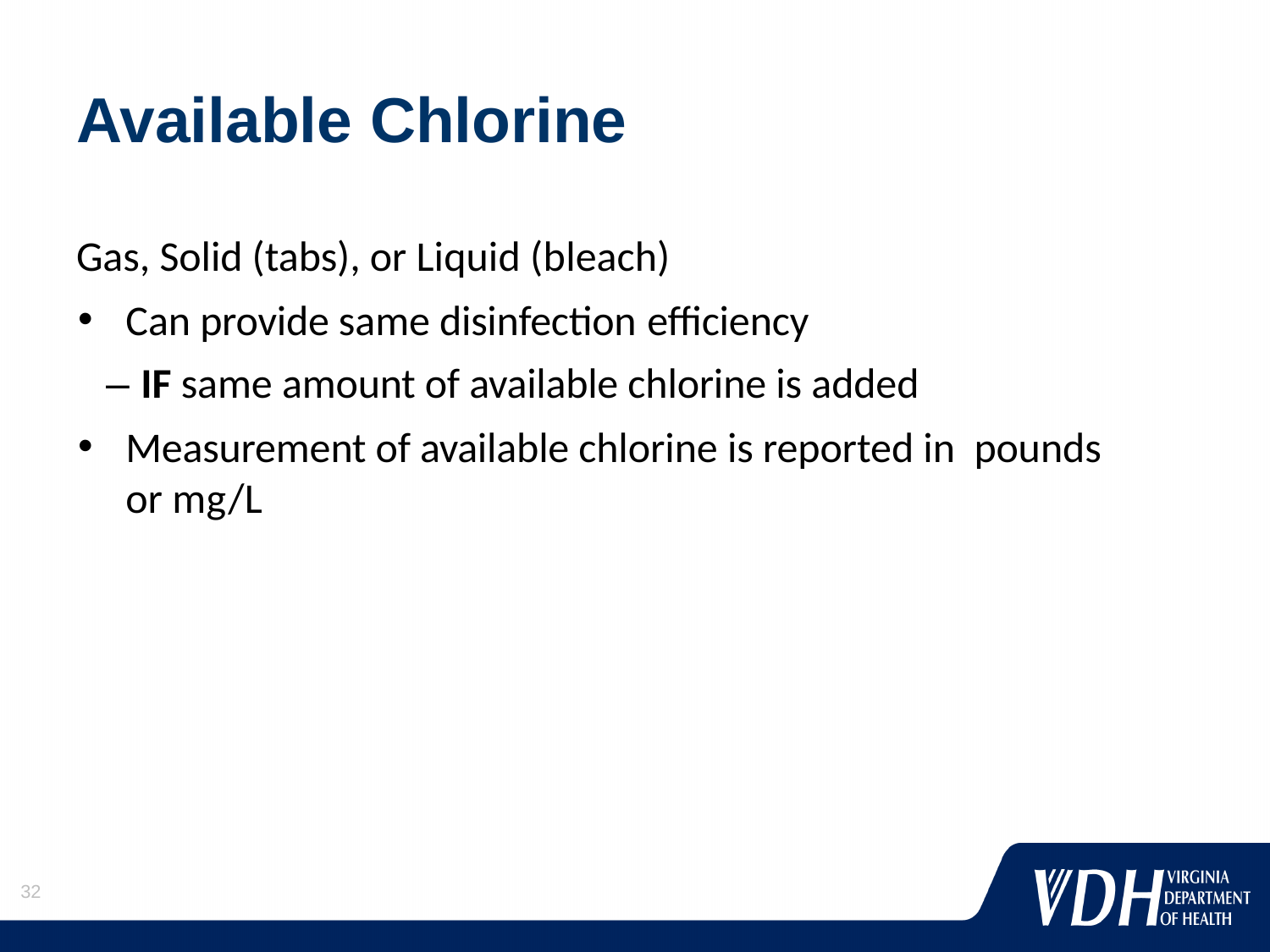

# Available Chlorine
Gas, Solid (tabs), or Liquid (bleach)
Can provide same disinfection efficiency
– IF same amount of available chlorine is added
Measurement of available chlorine is reported in  pounds or mg/L

32